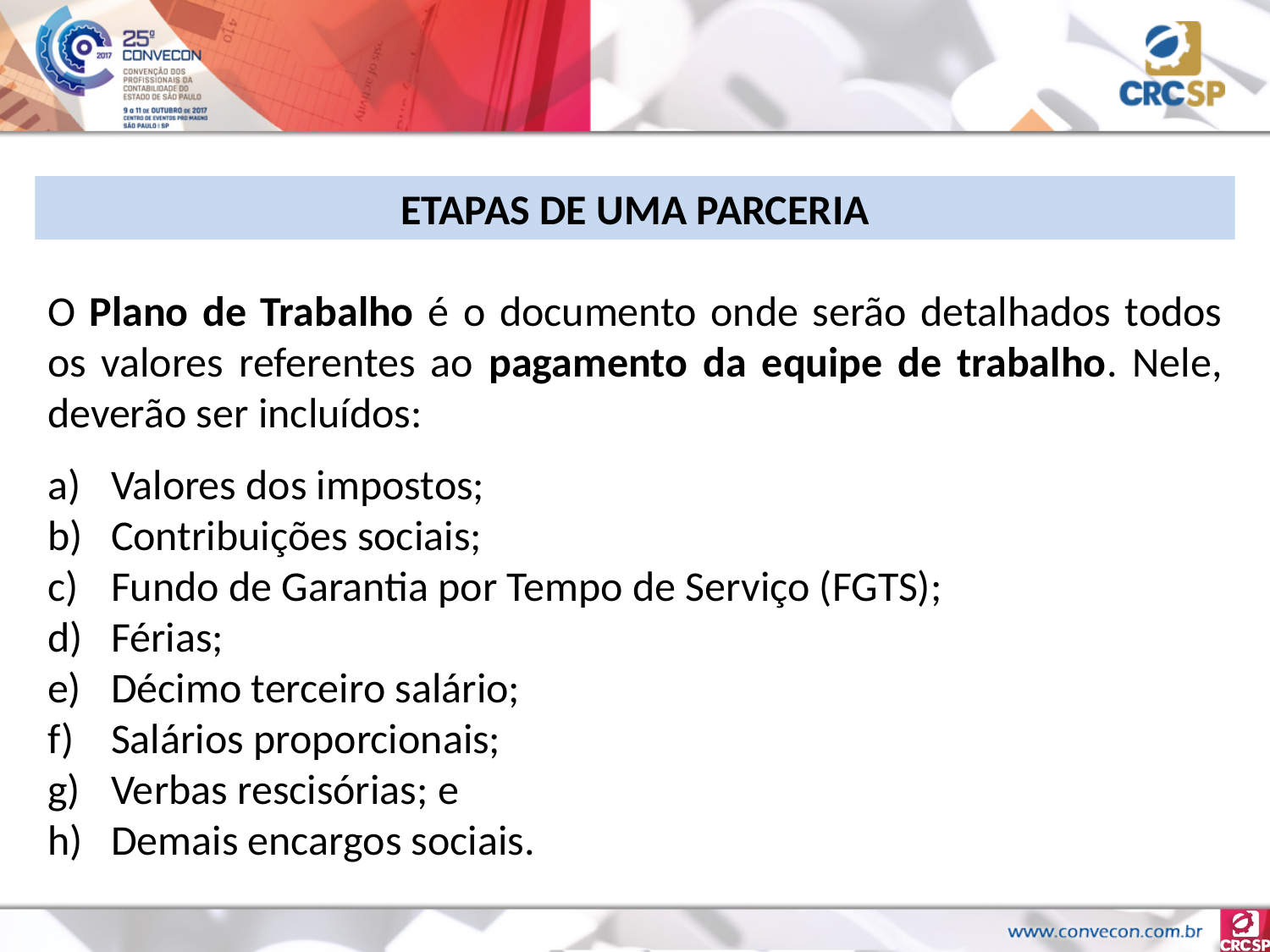

ETAPAS DE UMA PARCERIA

O Plano de Trabalho é o documento onde serão detalhados todos os valores referentes ao pagamento da equipe de trabalho. Nele, deverão ser incluídos:

Valores dos impostos;
Contribuições sociais;
Fundo de Garantia por Tempo de Serviço (FGTS);
Férias;
Décimo terceiro salário;
Salários proporcionais;
Verbas rescisórias; e
Demais encargos sociais.